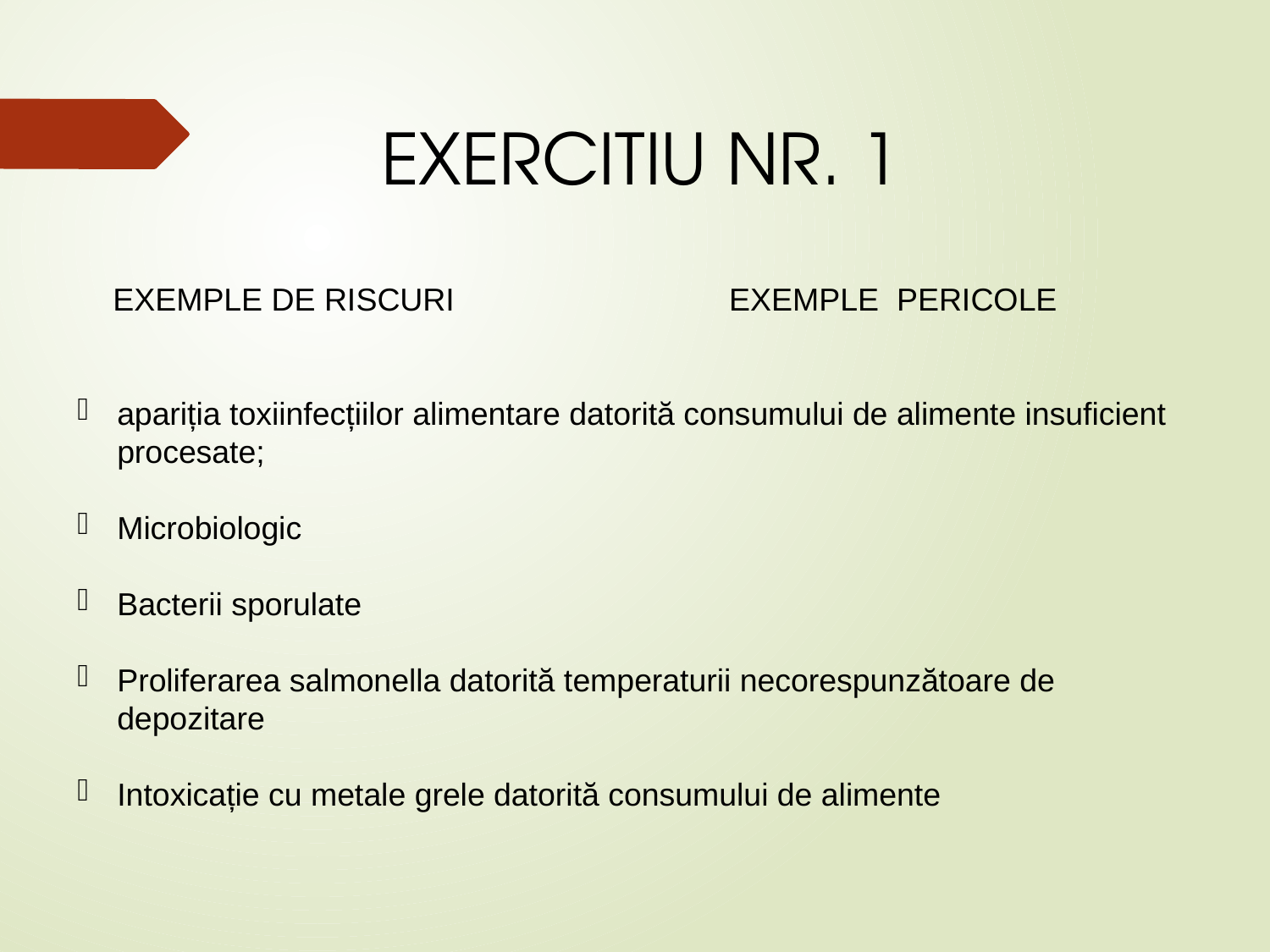

EXERCITIU NR. 1

    EXEMPLE DE RISCURI                               EXEMPLE  PERICOLE

apariția toxiinfecțiilor alimentare datorită consumului de alimente insuficient procesate;

Microbiologic

Bacterii sporulate

Proliferarea salmonella datorită temperaturii necorespunzătoare de depozitare

Intoxicație cu metale grele datorită consumului de alimente